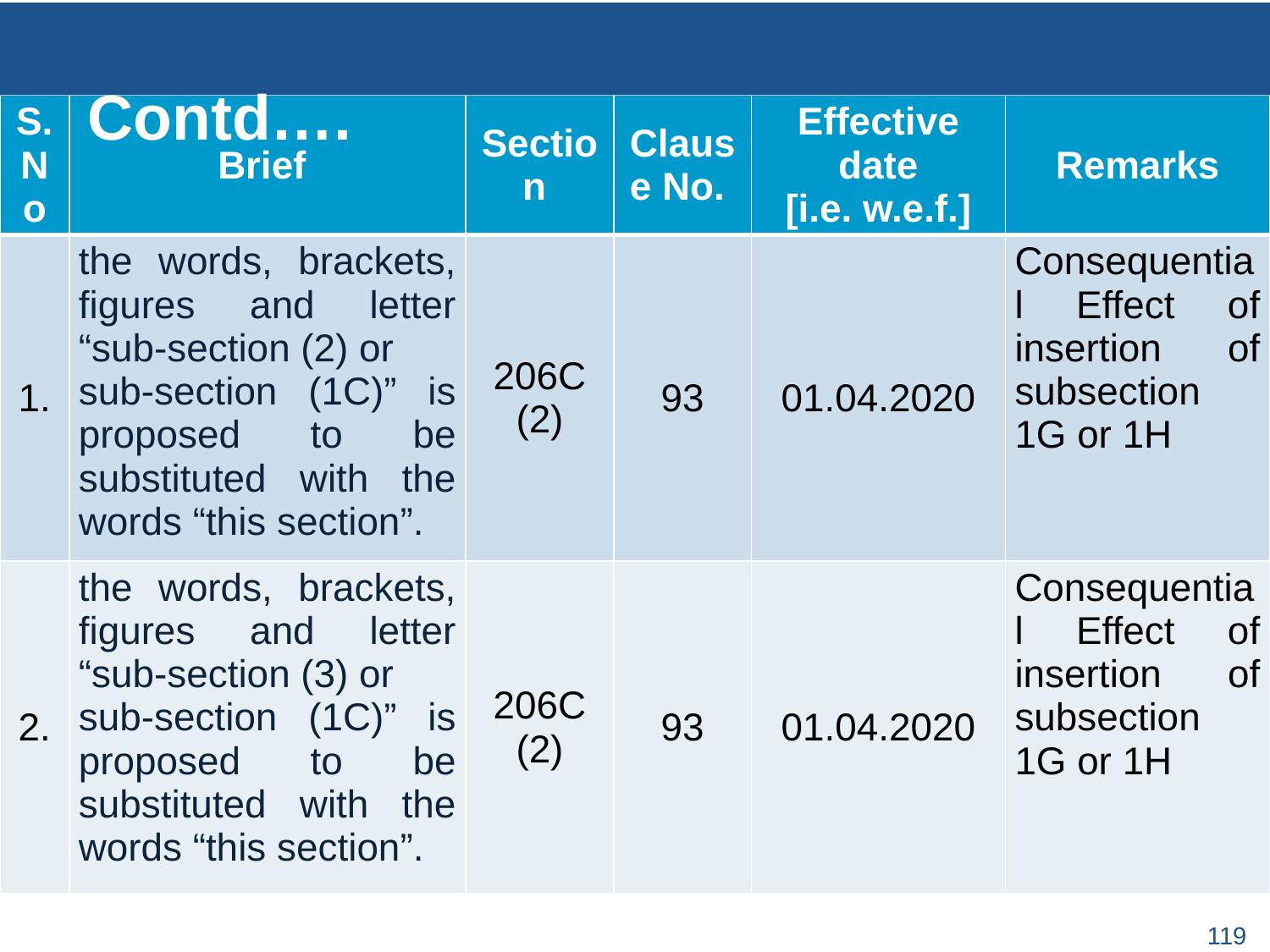

# Contd….
| S. No | Brief | Section | Clause No. | Effective date [i.e. w.e.f.] | Remarks |
| --- | --- | --- | --- | --- | --- |
| 1. | the words, brackets, figures and letter “sub-section (2) or sub-section (1C)” is proposed to be substituted with the words “this section”. | 206C (2) | 93 | 01.04.2020 | Consequential Effect of insertion of subsection 1G or 1H |
| 2. | the words, brackets, figures and letter “sub-section (3) or sub-section (1C)” is proposed to be substituted with the words “this section”. | 206C (2) | 93 | 01.04.2020 | Consequential Effect of insertion of subsection 1G or 1H |
119